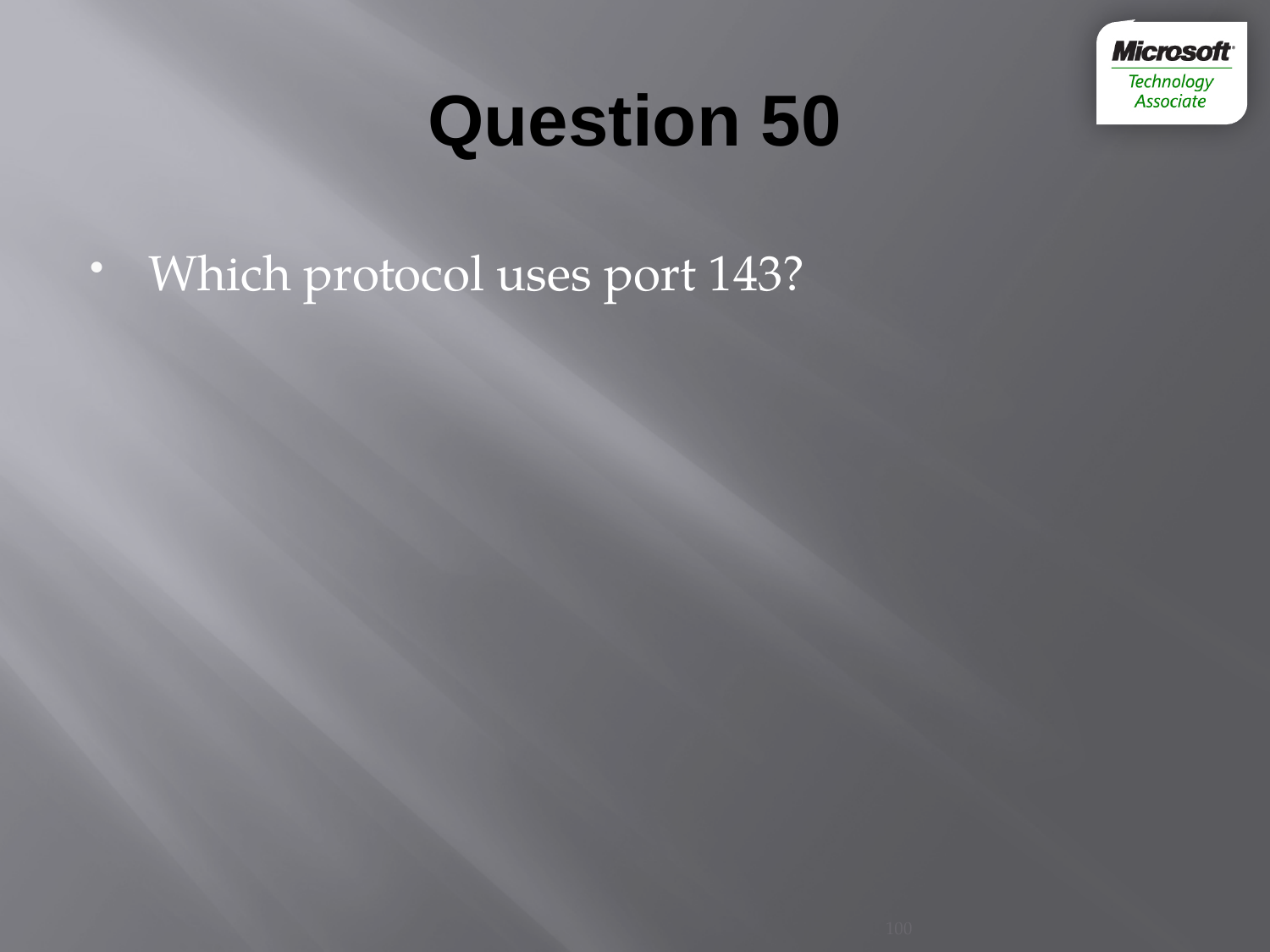

# Question 50
Which protocol uses port 143?
100